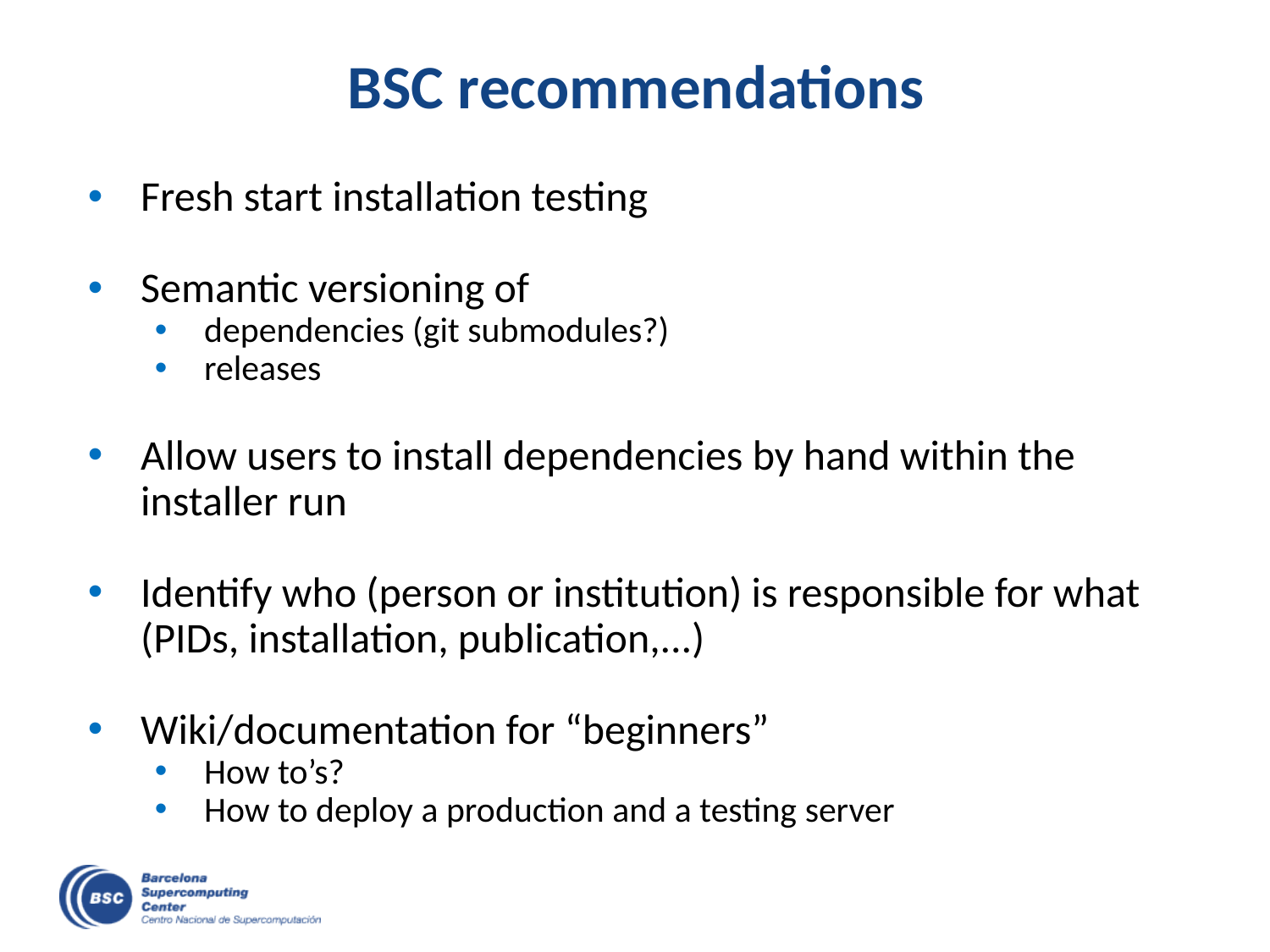

# BSC recommendations
Fresh start installation testing

Semantic versioning of
dependencies (git submodules?)
releases

Allow users to install dependencies by hand within the installer run

Identify who (person or institution) is responsible for what (PIDs, installation, publication,...)

Wiki/documentation for “beginners”
How to’s?
How to deploy a production and a testing server